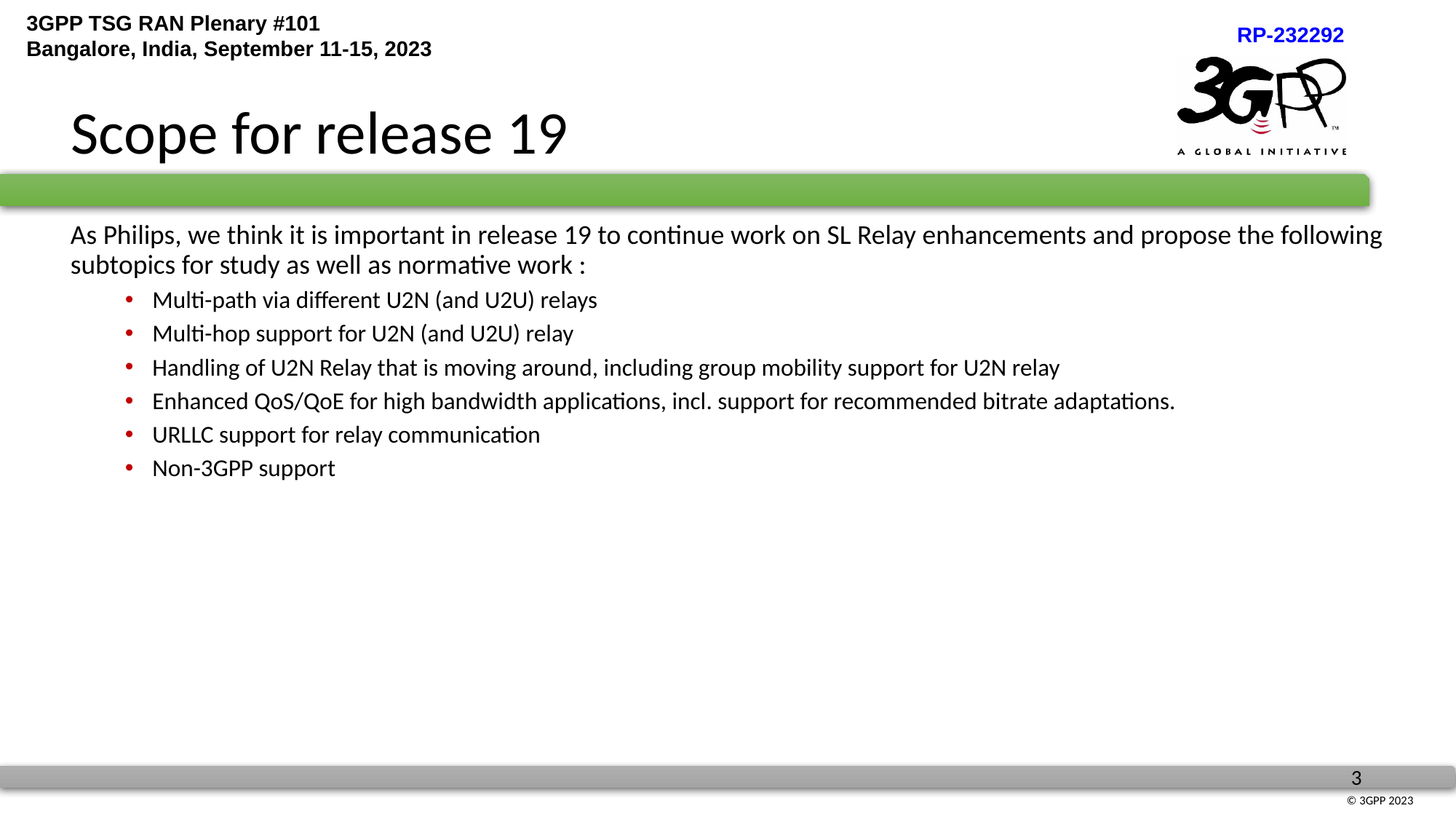

# Scope for release 19
As Philips, we think it is important in release 19 to continue work on SL Relay enhancements and propose the following subtopics for study as well as normative work :
Multi-path via different U2N (and U2U) relays
Multi-hop support for U2N (and U2U) relay
Handling of U2N Relay that is moving around, including group mobility support for U2N relay
Enhanced QoS/QoE for high bandwidth applications, incl. support for recommended bitrate adaptations.
URLLC support for relay communication
Non-3GPP support